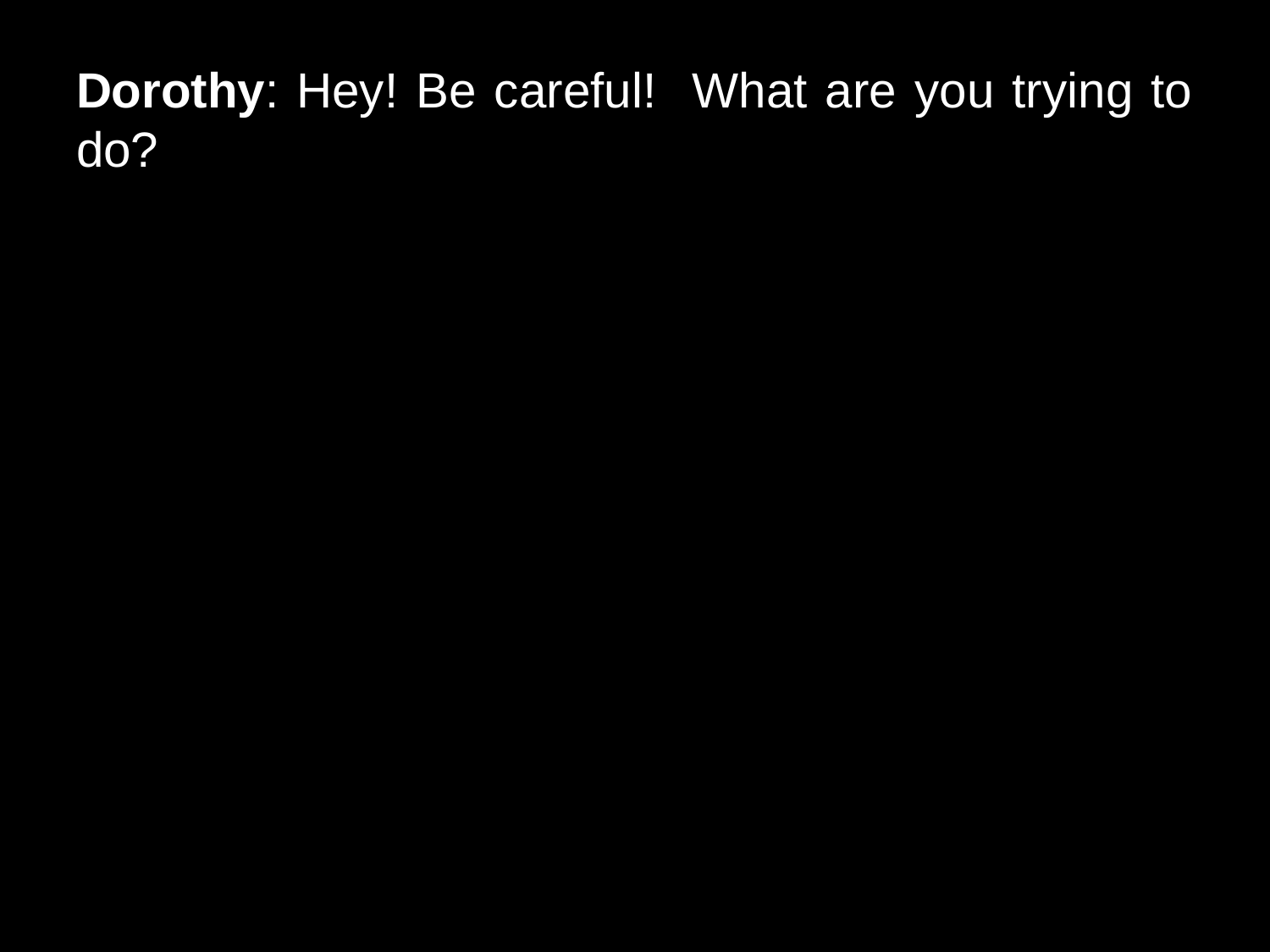

# Dorothy: Hey! Be careful!  What are you trying to do?